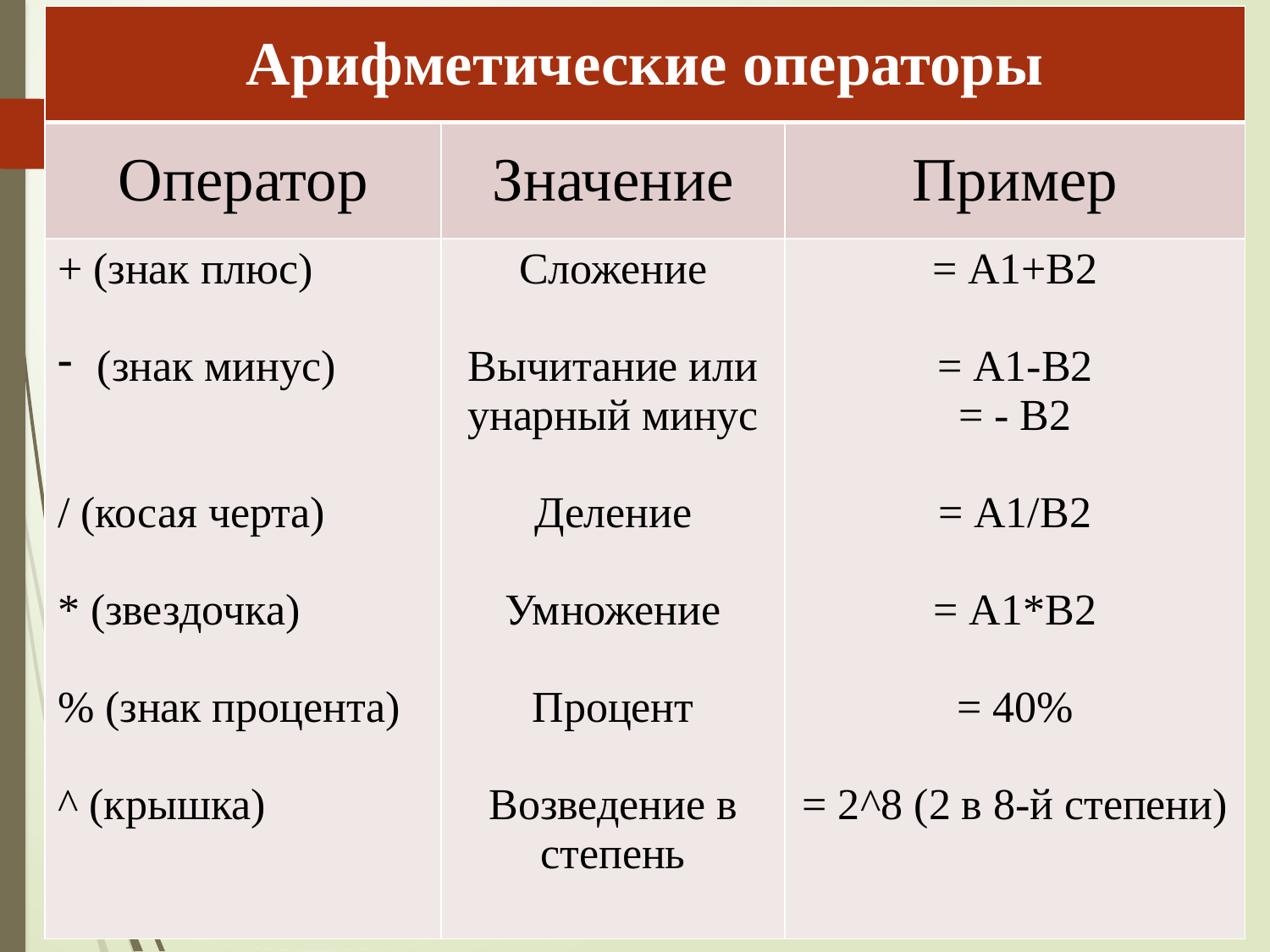

| Арифметические операторы |  |  |
| --- | --- | --- |
| Оператор | Значение | Пример |
| + (знак плюс) (знак минус) / (косая черта) \* (звездочка) % (знак процента) ^ (крышка) | Сложение Вычитание или унарный минус Деление Умножение Процент Возведение в степень | = А1+В2 = А1-В2 = - В2 = А1/В2 = А1\*В2 = 40% = 2^8 (2 в 8-й степени) |